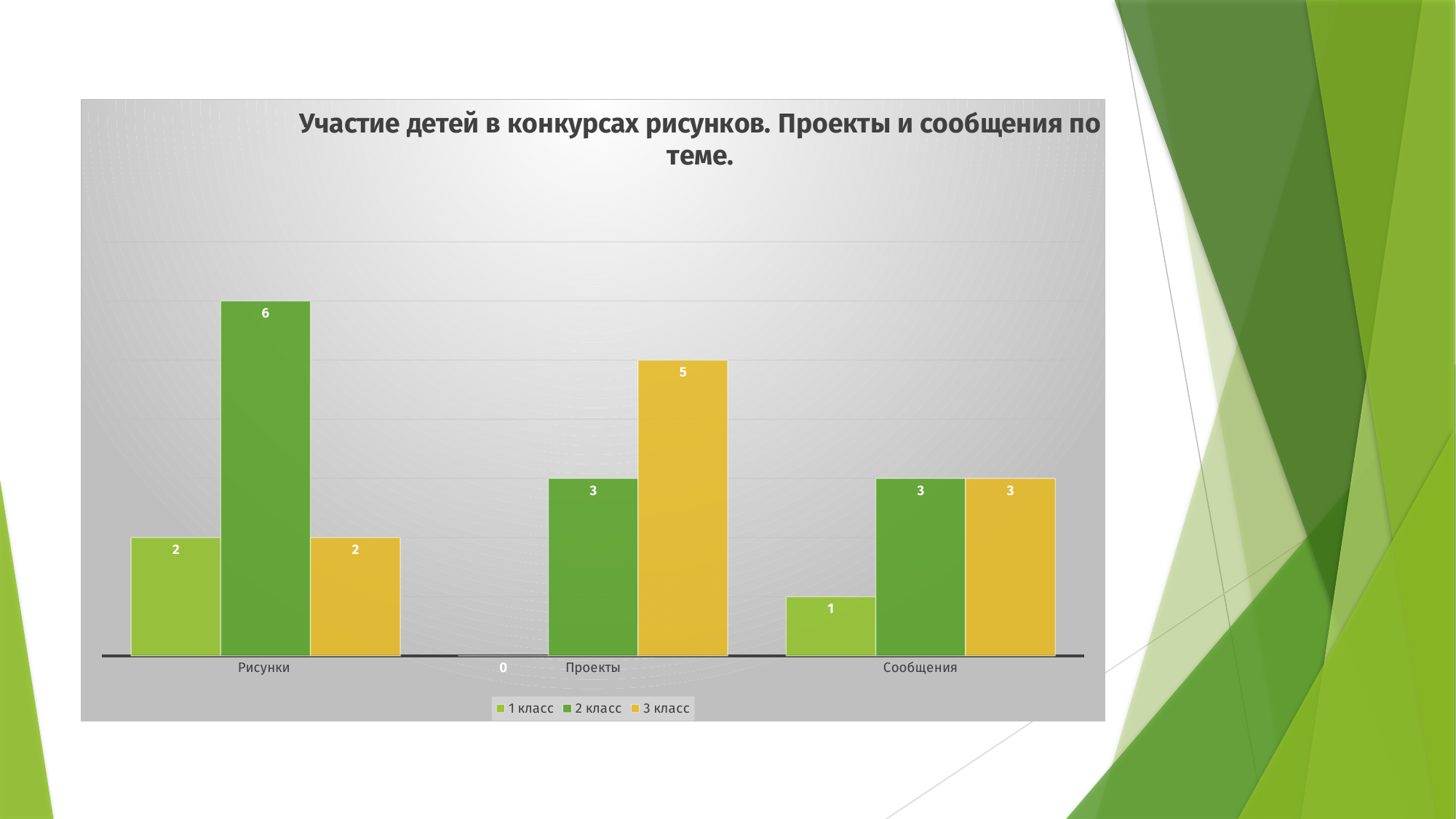

### Chart: Участие детей в конкурсах рисунков. Проекты и сообщения по теме.

| Category | 1 класс | 2 класс | 3 класс |
|---|---|---|---|
| Рисунки  | 2.0 | 6.0 | 2.0 |
| Проекты | 0.0 | 3.0 | 5.0 |
| Сообщения | 1.0 | 3.0 | 3.0 |